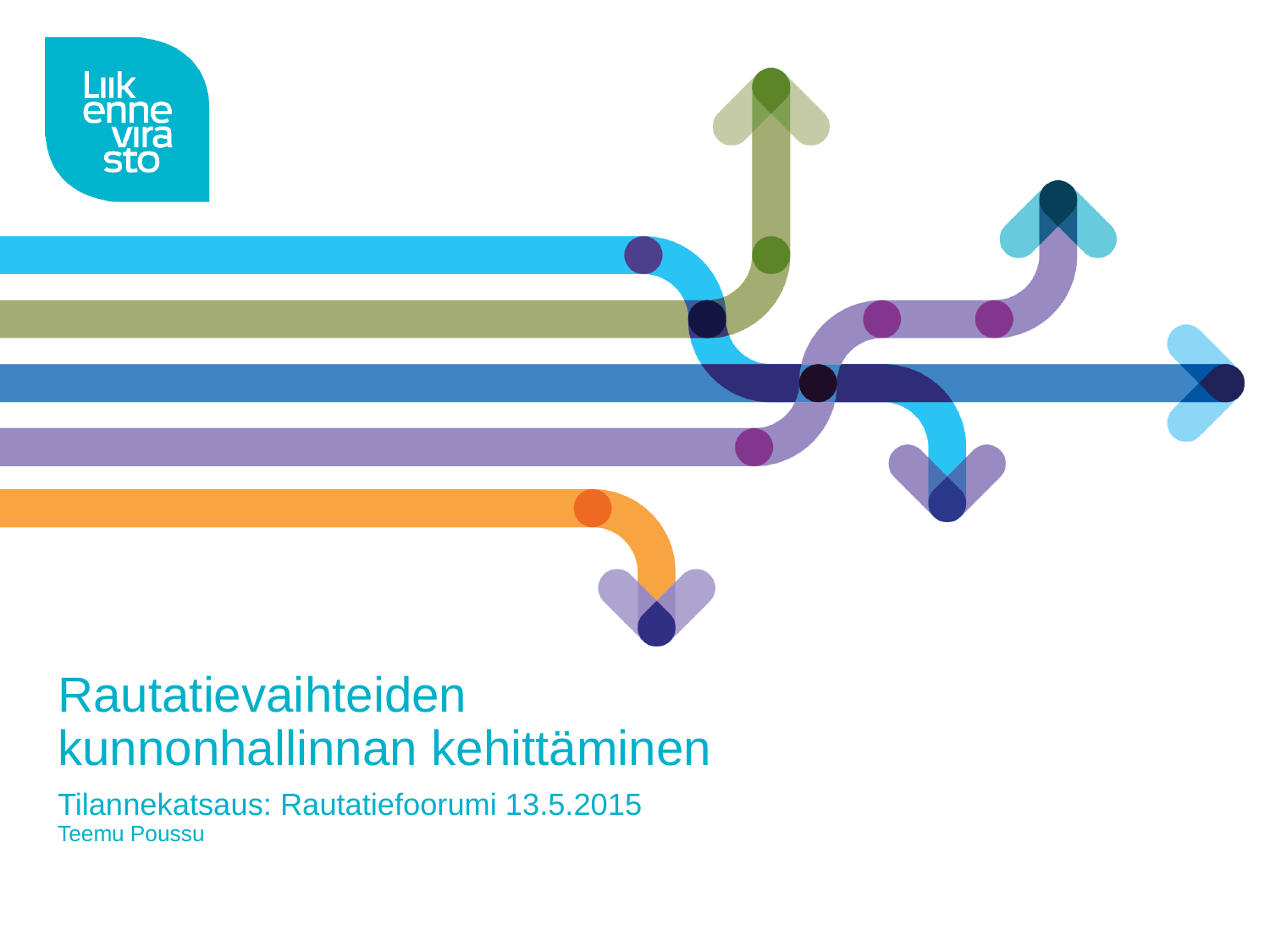

# Rautatievaihteiden kunnonhallinnan kehittäminen
Tilannekatsaus: Rautatiefoorumi 13.5.2015
Teemu Poussu